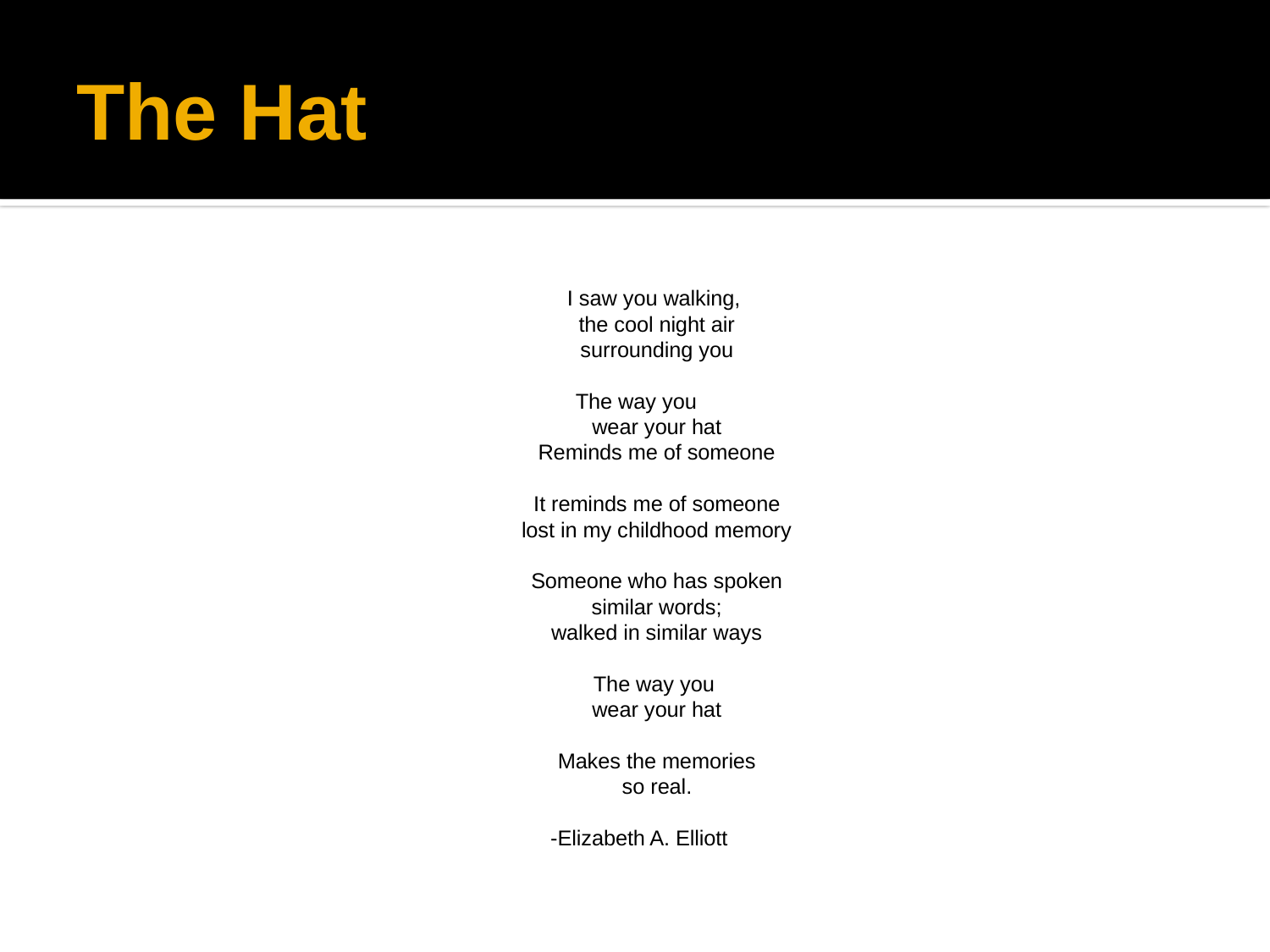

# The Hat
I saw you walking,
the cool night air
surrounding you
The way you
wear your hat
Reminds me of someone
It reminds me of someone
lost in my childhood memory
Someone who has spoken
similar words;
walked in similar ways
The way you
wear your hat
Makes the memories
so real.
-Elizabeth A. Elliott